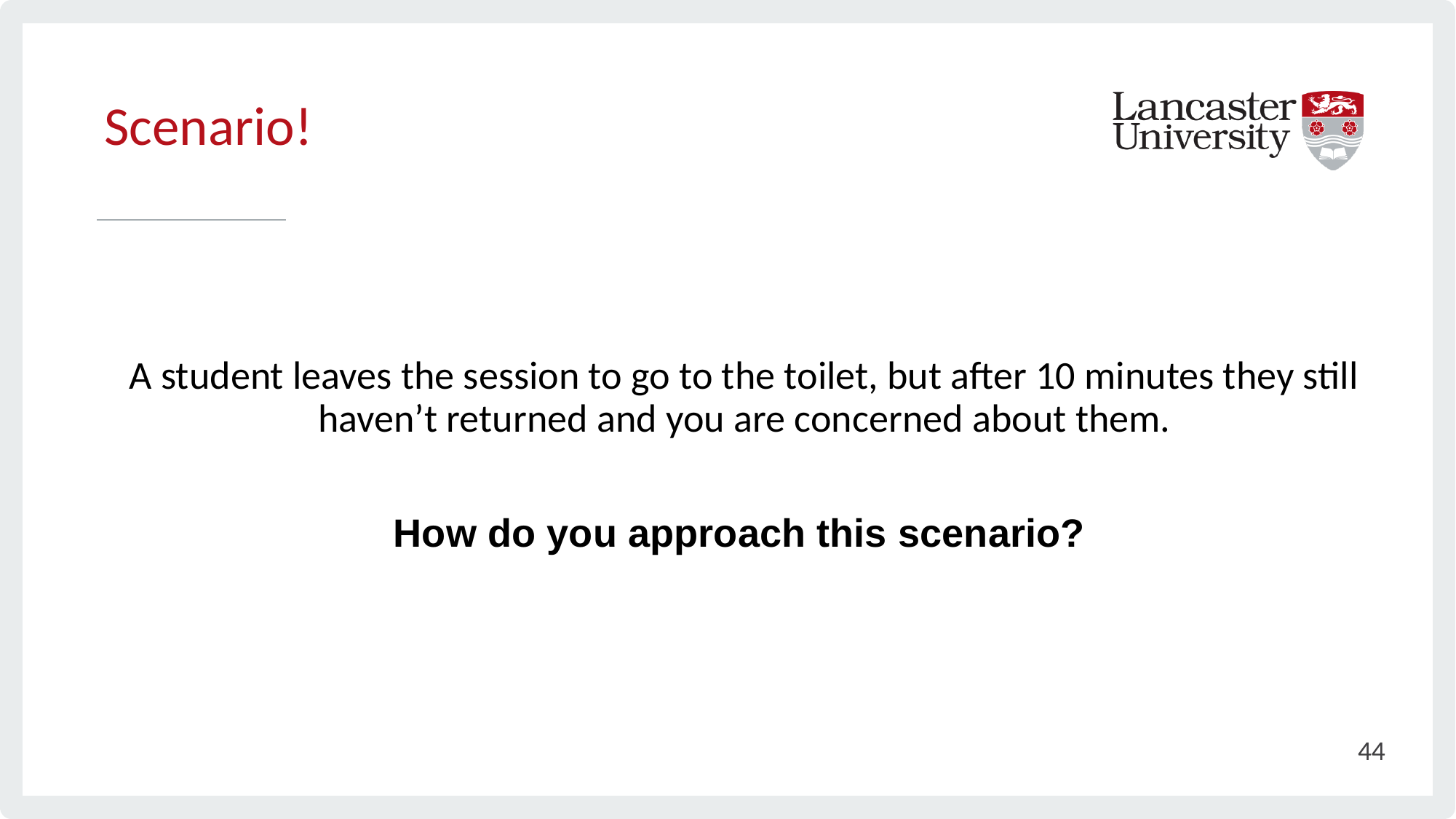

# Scenario!

A student leaves the session to go to the toilet, but after 10 minutes they still haven’t returned and you are concerned about them.

How do you approach this scenario?

44